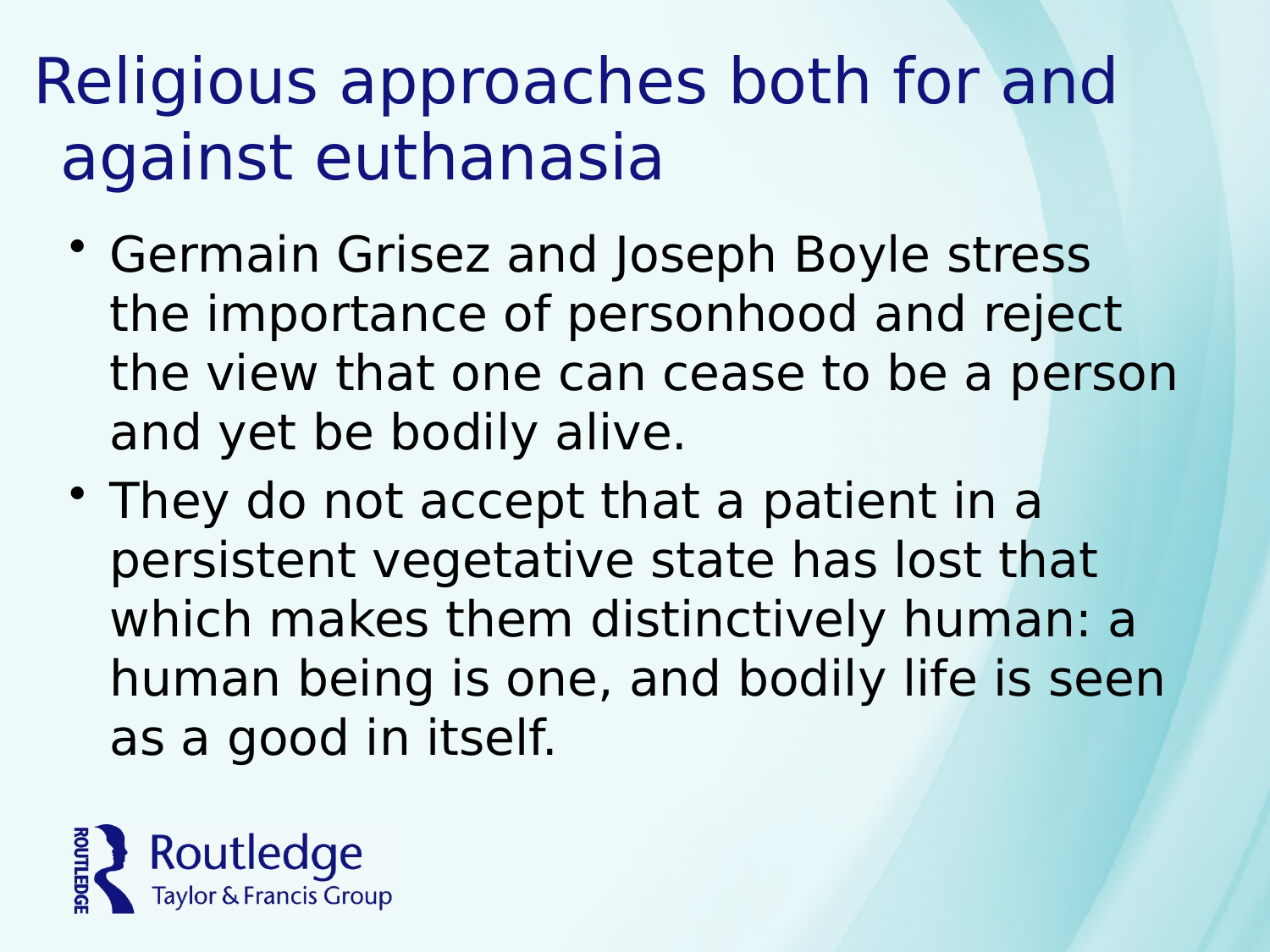

# Religious approaches both for and against euthanasia
Germain Grisez and Joseph Boyle stress the importance of personhood and reject the view that one can cease to be a person and yet be bodily alive.
They do not accept that a patient in a persistent vegetative state has lost that which makes them distinctively human: a human being is one, and bodily life is seen as a good in itself.